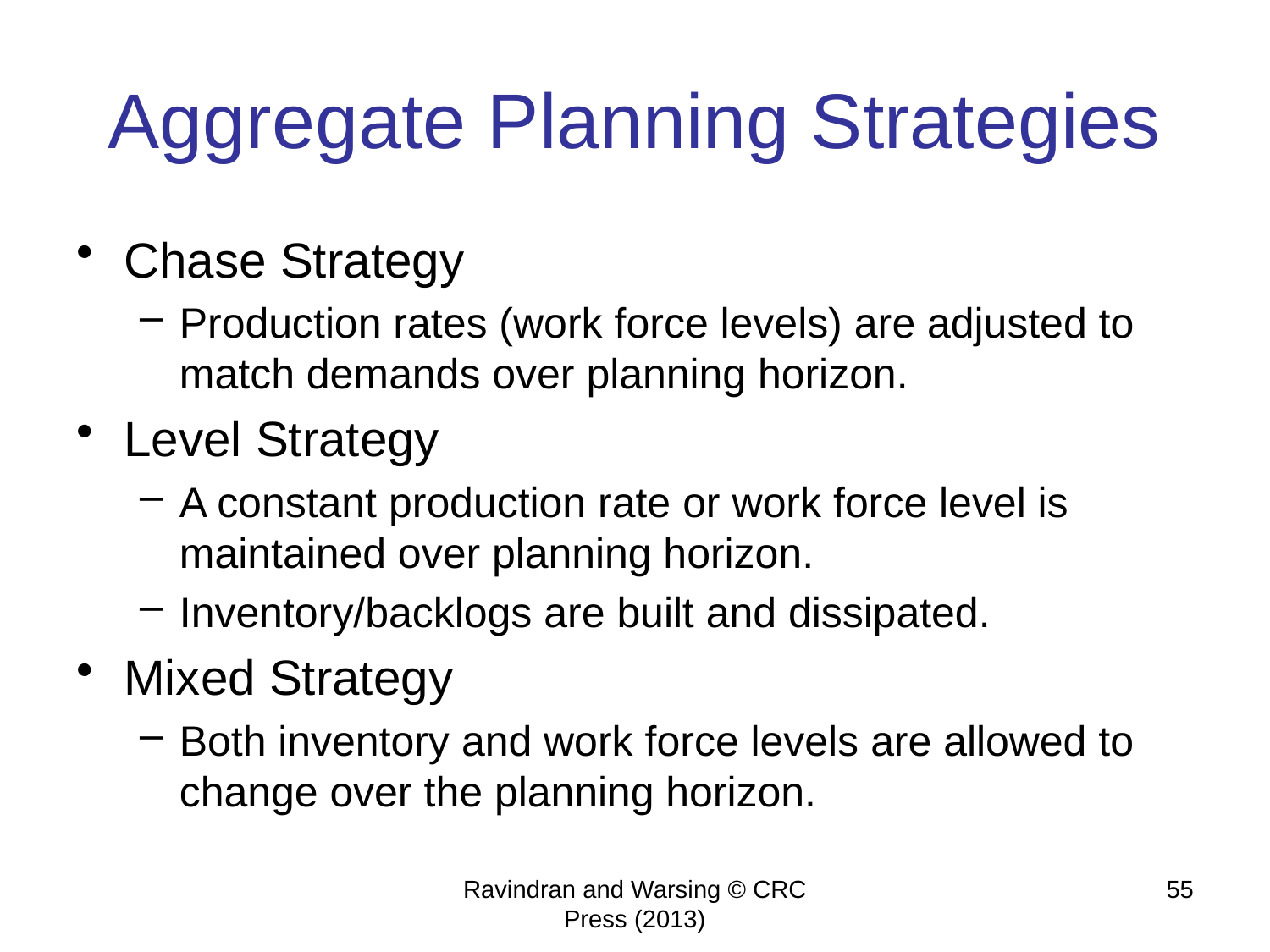

# Aggregate Planning Strategies
Chase Strategy
Production rates (work force levels) are adjusted to match demands over planning horizon.
Level Strategy
A constant production rate or work force level is maintained over planning horizon.
Inventory/backlogs are built and dissipated.
Mixed Strategy
Both inventory and work force levels are allowed to change over the planning horizon.

Ravindran and Warsing © CRC Press (2013)
55